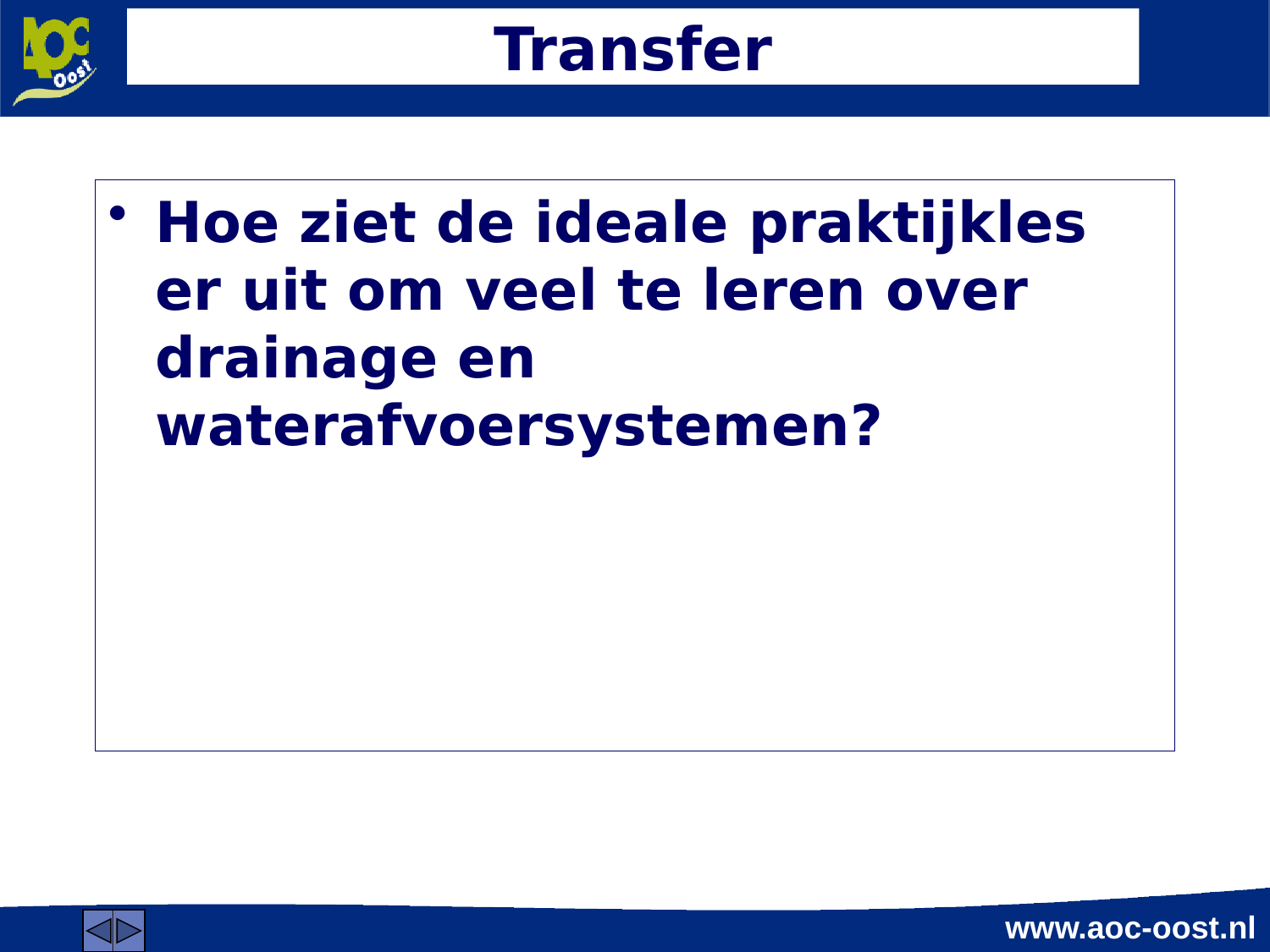

# Transfer
Hoe ziet de ideale praktijkles er uit om veel te leren over drainage en waterafvoersystemen?